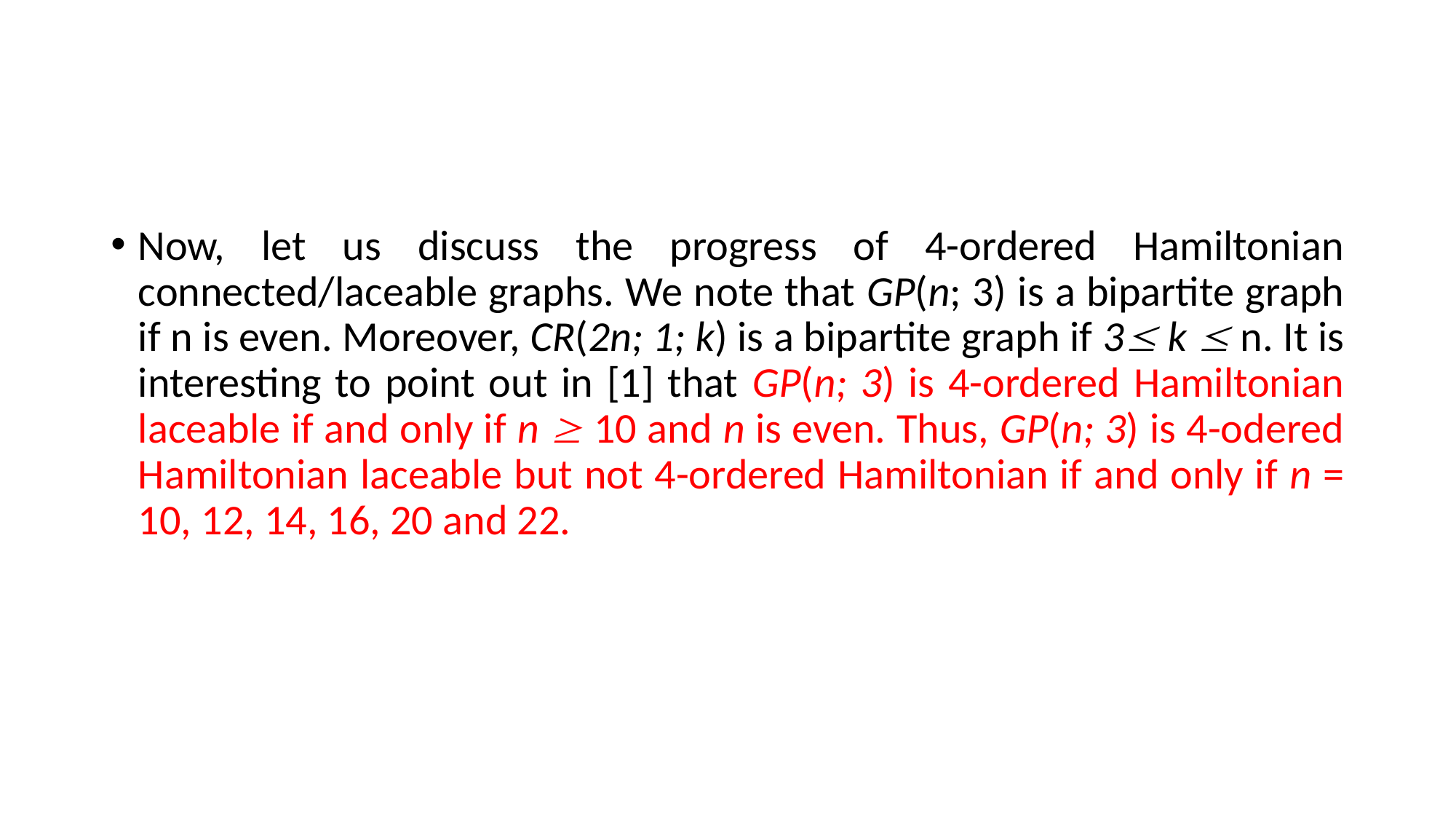

#
Now, let us discuss the progress of 4-ordered Hamiltonian connected/laceable graphs. We note that GP(n; 3) is a bipartite graph if n is even. Moreover, CR(2n; 1; k) is a bipartite graph if 3≤ k ≤ n. It is interesting to point out in [1] that GP(n; 3) is 4-ordered Hamiltonian laceable if and only if n ≥ 10 and n is even. Thus, GP(n; 3) is 4-odered Hamiltonian laceable but not 4-ordered Hamiltonian if and only if n = 10, 12, 14, 16, 20 and 22.